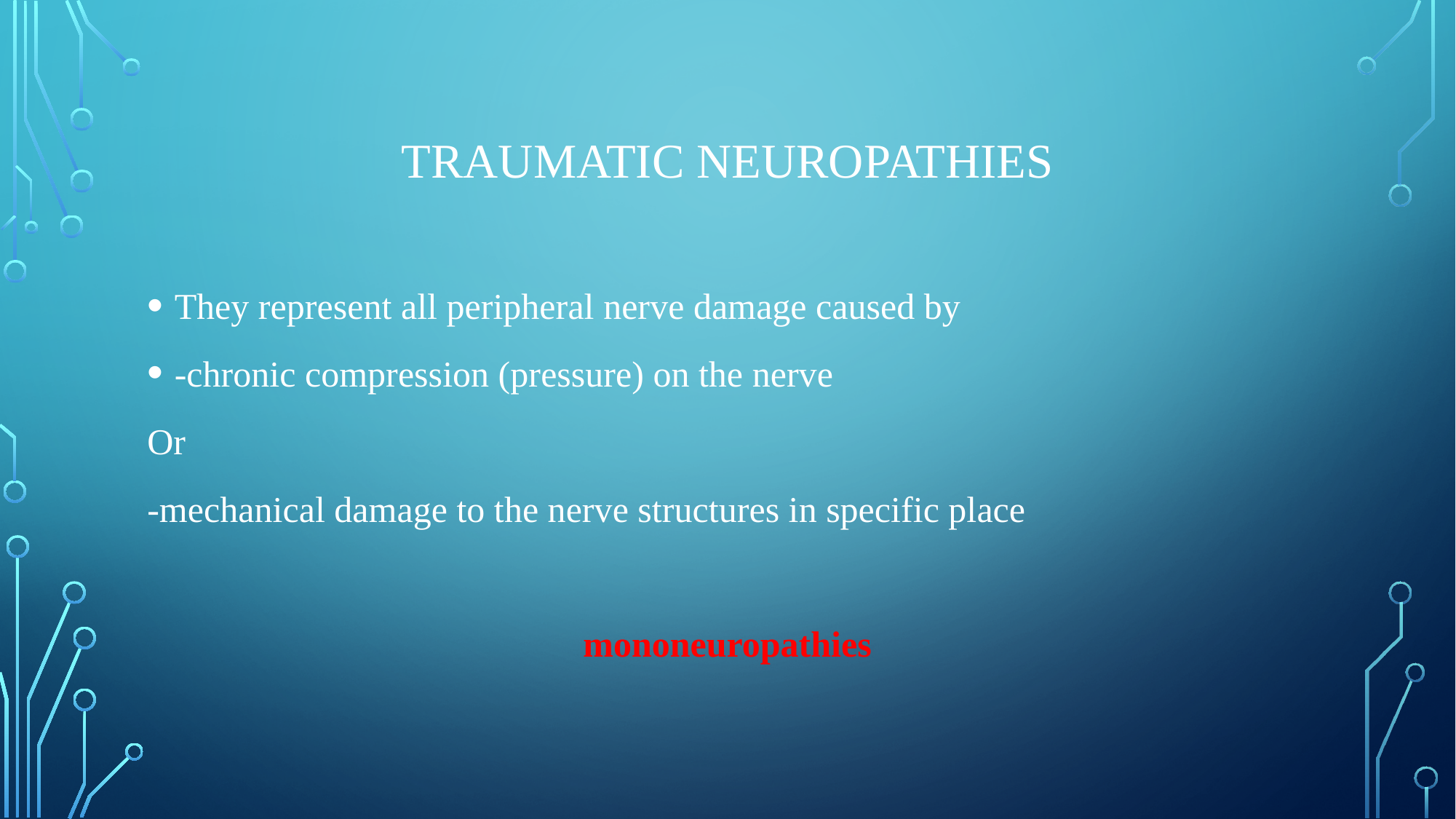

# Traumatic neuropathies
They represent all peripheral nerve damage caused by
-chronic compression (pressure) on the nerve
Or
-mechanical damage to the nerve structures in specific place

mononeuropathies